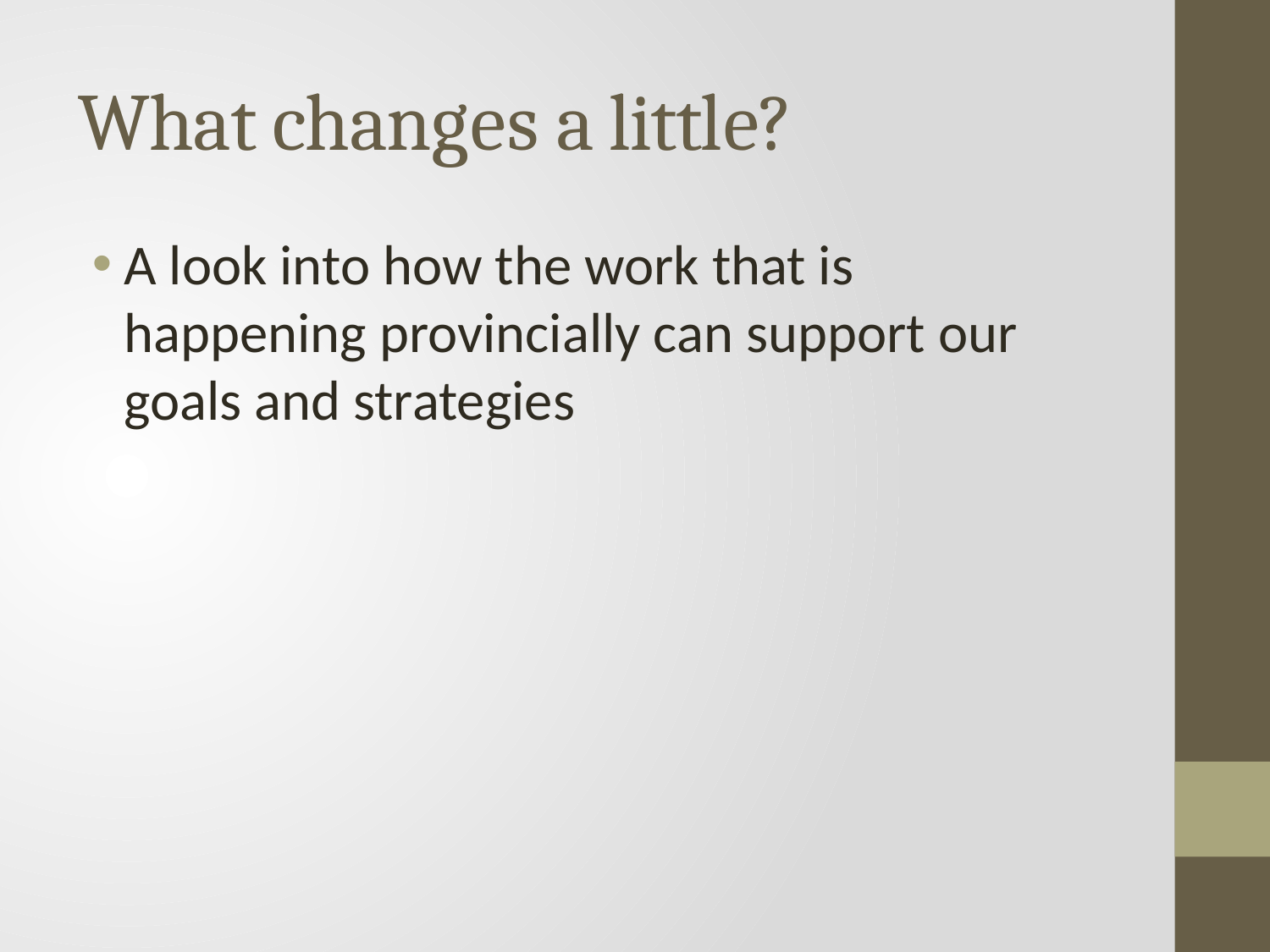

# What changes a little?
A look into how the work that is happening provincially can support our goals and strategies